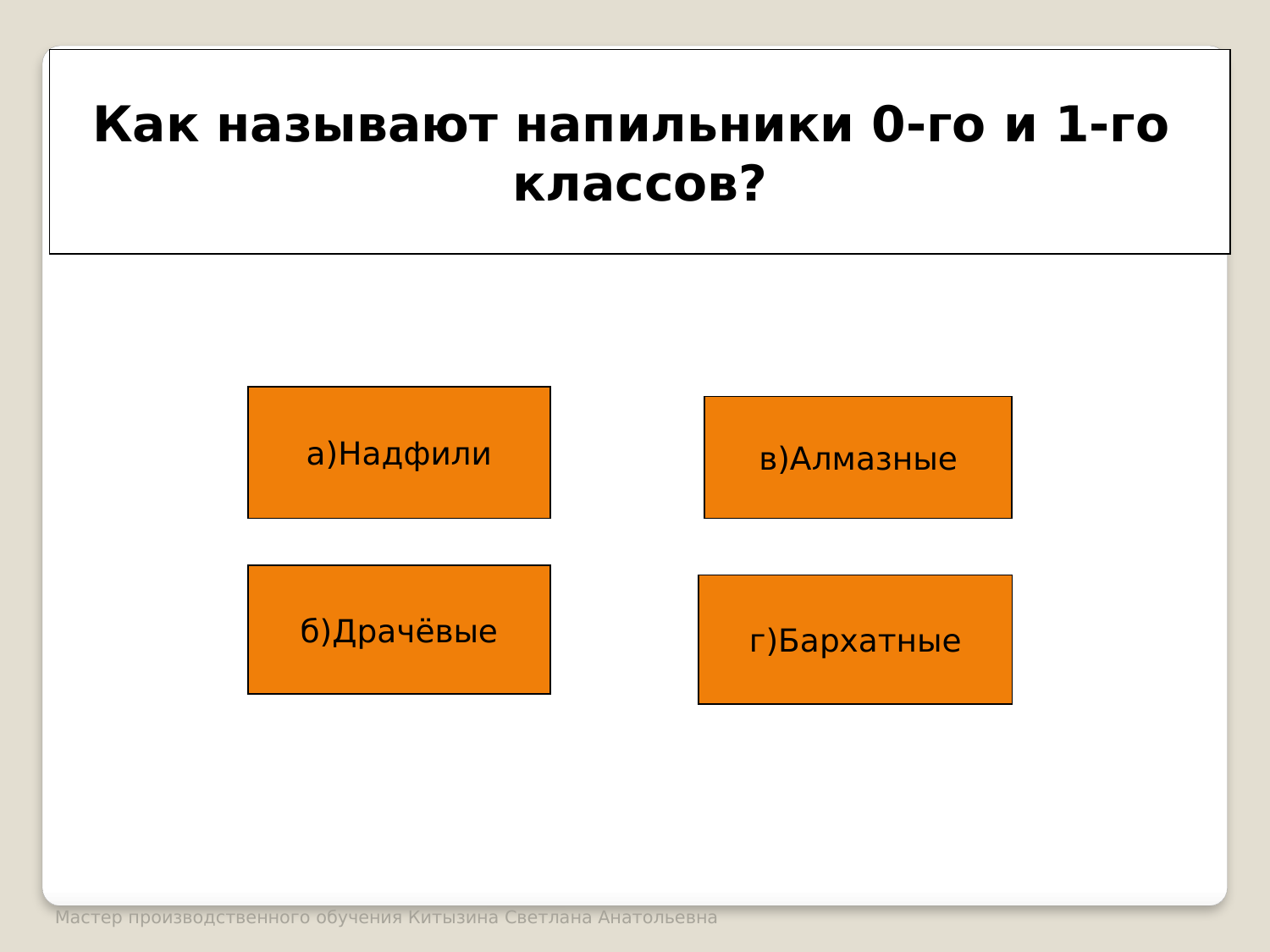

Как называют напильники 0-го и 1-го
классов?
а)Надфили
в)Алмазные
Тетерева
Тетерева
б)Драчёвые
г)Бархатные
Мастер производственного обучения Китызина Светлана Анатольевна